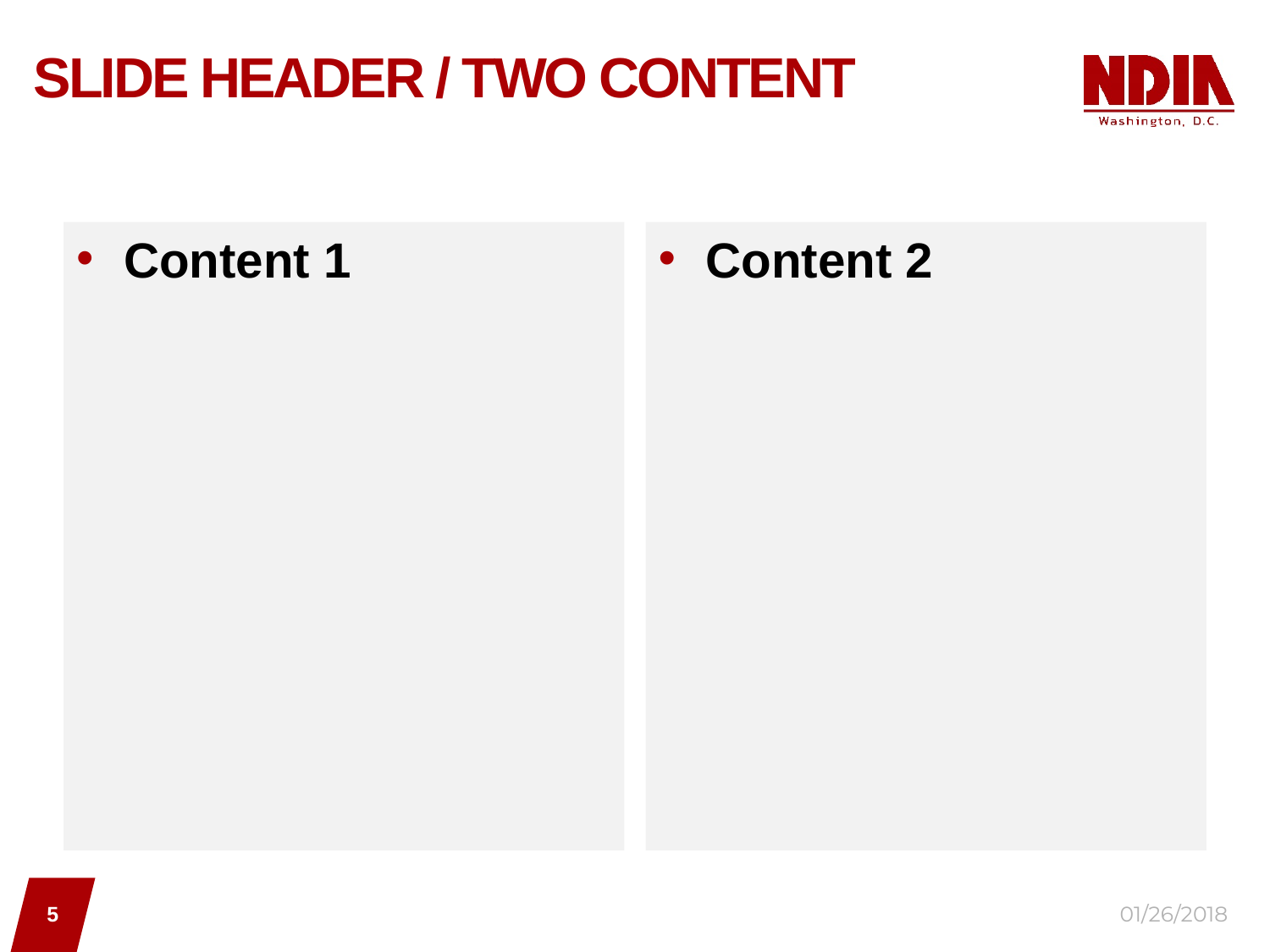

# SLIDE HEADER / TWO CONTENT
Content 1
Content 2
5
01/26/2018